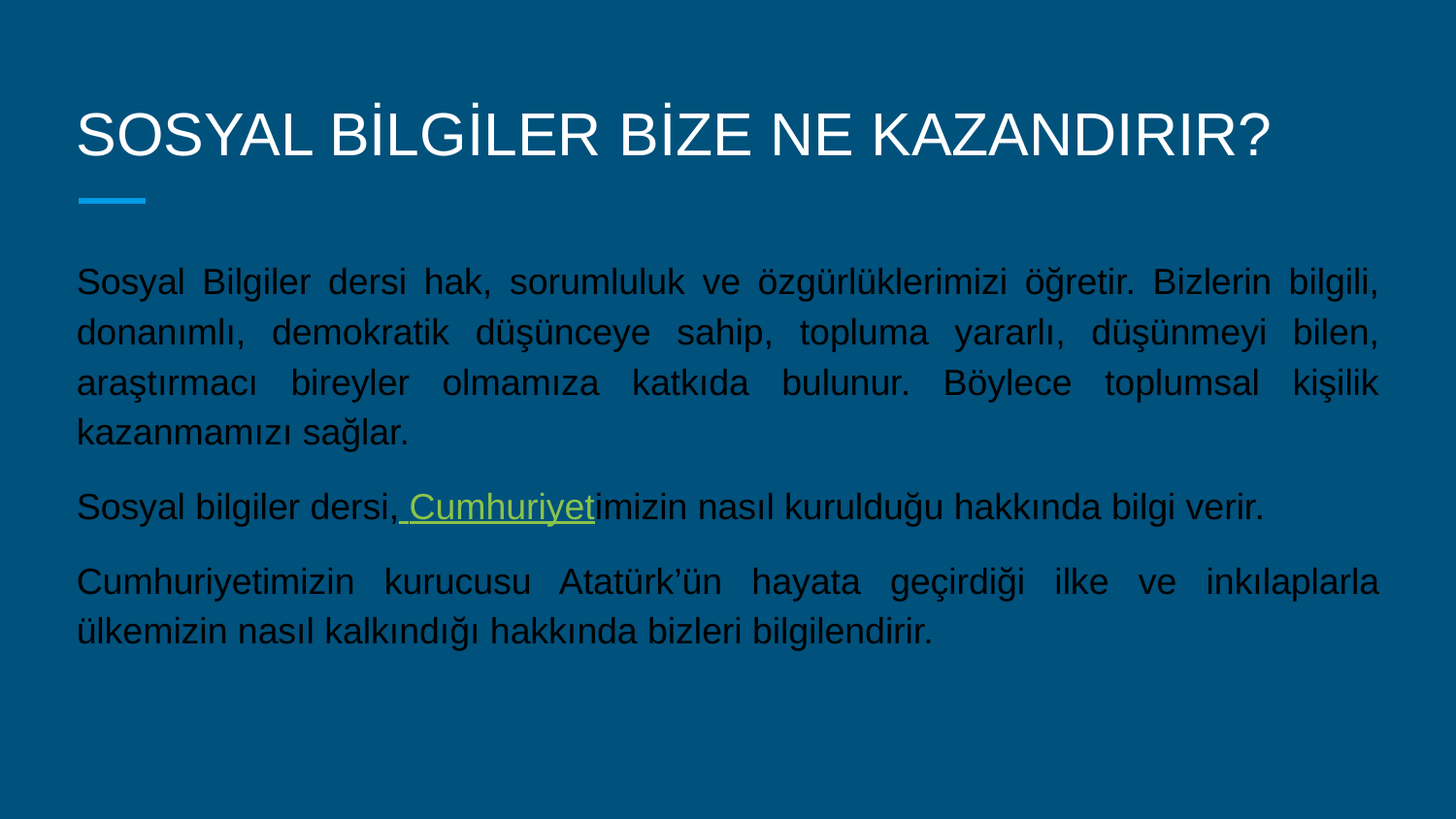

# SOSYAL BİLGİLER BİZE NE KAZANDIRIR?
Sosyal Bilgiler dersi hak, sorumluluk ve özgürlüklerimizi öğretir. Bizlerin bilgili, donanımlı, demokratik düşünceye sahip, topluma yararlı, düşünmeyi bilen, araştırmacı bireyler olmamıza katkıda bulunur. Böylece toplumsal kişilik kazanmamızı sağlar.
Sosyal bilgiler dersi, Cumhuriyetimizin nasıl kurulduğu hakkında bilgi verir.
Cumhuriyetimizin kurucusu Atatürk’ün hayata geçirdiği ilke ve inkılaplarla ülkemizin nasıl kalkındığı hakkında bizleri bilgilendirir.